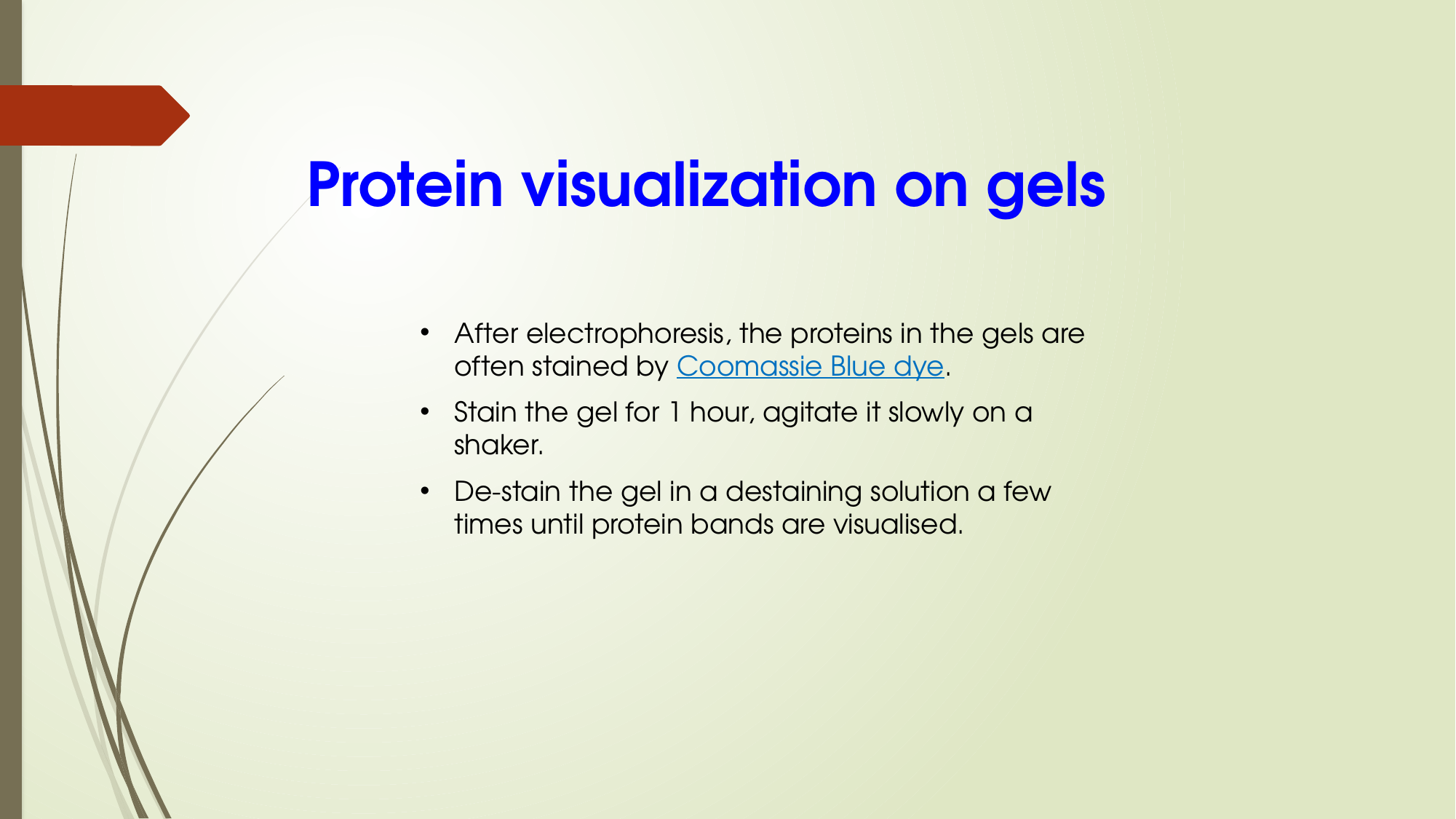

# Protein visualization on gels
After electrophoresis, the proteins in the gels are often stained by Coomassie Blue dye.
Stain the gel for 1 hour, agitate it slowly on a shaker.
De-stain the gel in a destaining solution a few times until protein bands are visualised.